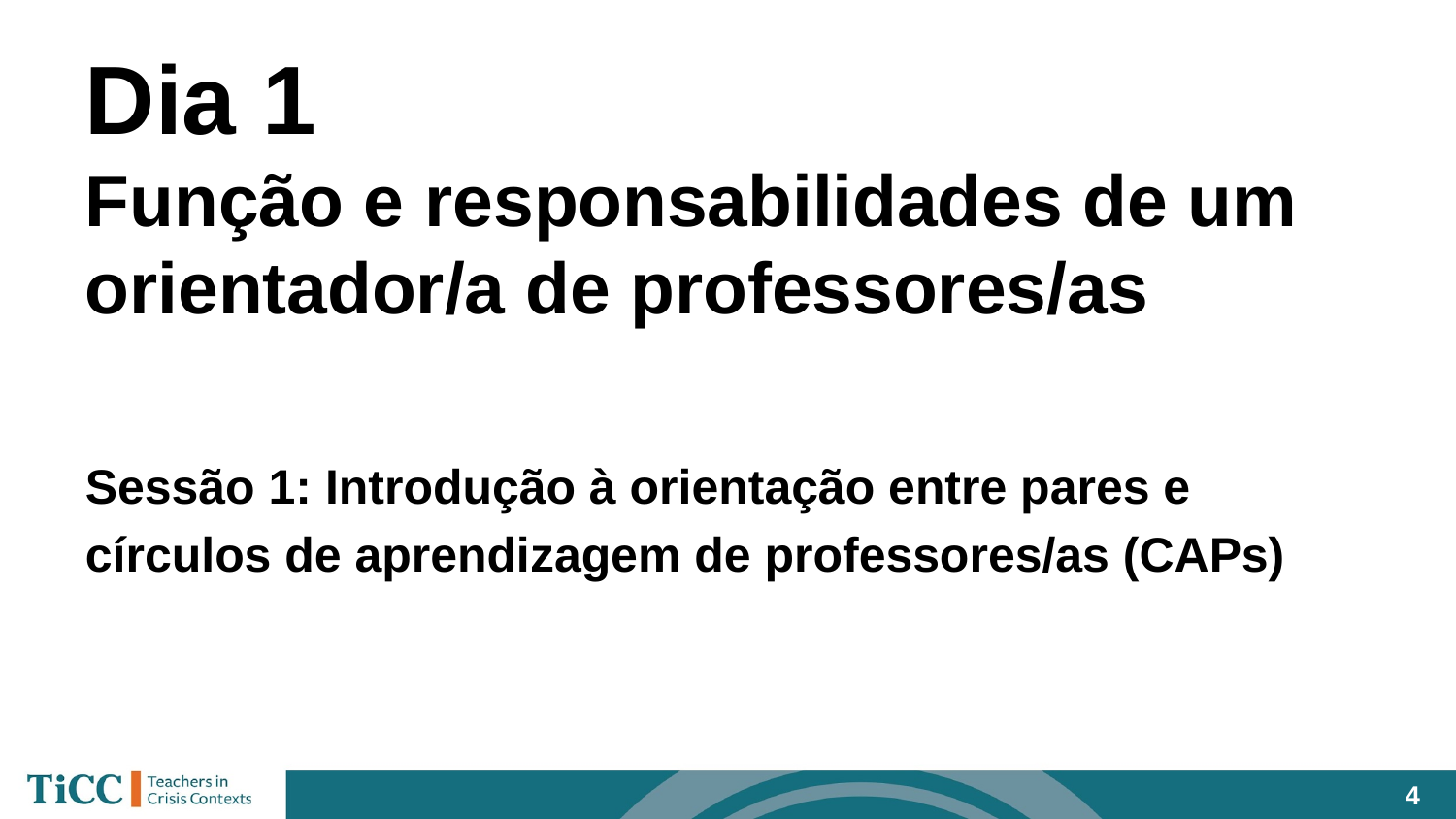

# Dia 1
Função e responsabilidades de um
orientador/a de professores/as
Sessão 1: Introdução à orientação entre pares e
círculos de aprendizagem de professores/as (CAPs)

4